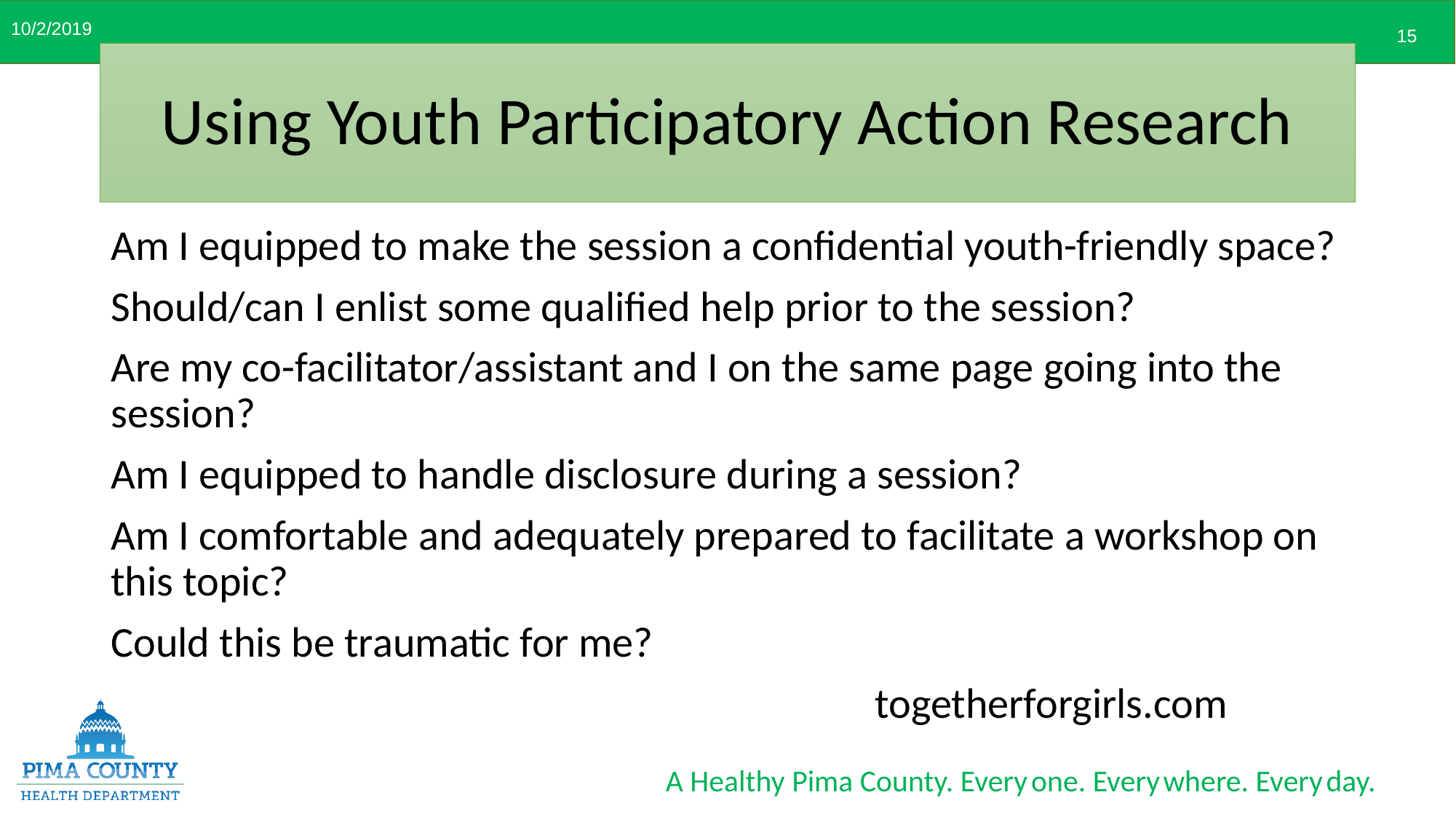

10/2/2019
15
# Using Youth Participatory Action Research
Am I equipped to make the session a confidential youth-friendly space?
Should/can I enlist some qualified help prior to the session?
Are my co-facilitator/assistant and I on the same page going into the session?
Am I equipped to handle disclosure during a session?
Am I comfortable and adequately prepared to facilitate a workshop on this topic?
Could this be traumatic for me?
							togetherforgirls.com